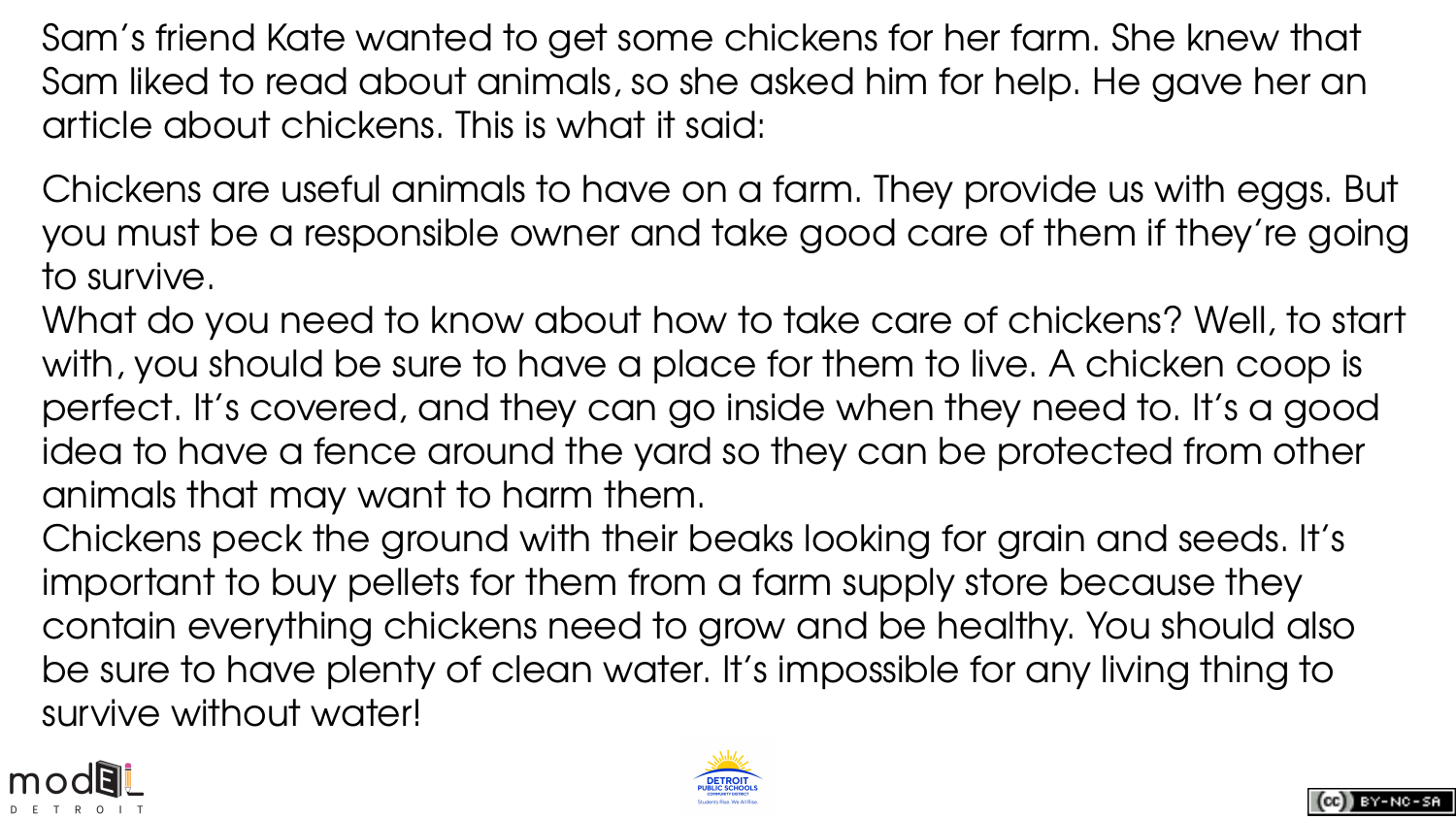

Sam’s friend Kate wanted to get some chickens for her farm. She knew that Sam liked to read about animals, so she asked him for help. He gave her an article about chickens. This is what it said:
Chickens are useful animals to have on a farm. They provide us with eggs. But you must be a responsible owner and take good care of them if they’re going to survive.
What do you need to know about how to take care of chickens? Well, to start with, you should be sure to have a place for them to live. A chicken coop is perfect. It’s covered, and they can go inside when they need to. It’s a good idea to have a fence around the yard so they can be protected from other animals that may want to harm them.
Chickens peck the ground with their beaks looking for grain and seeds. It’s important to buy pellets for them from a farm supply store because they contain everything chickens need to grow and be healthy. You should also be sure to have plenty of clean water. It’s impossible for any living thing to survive without water!